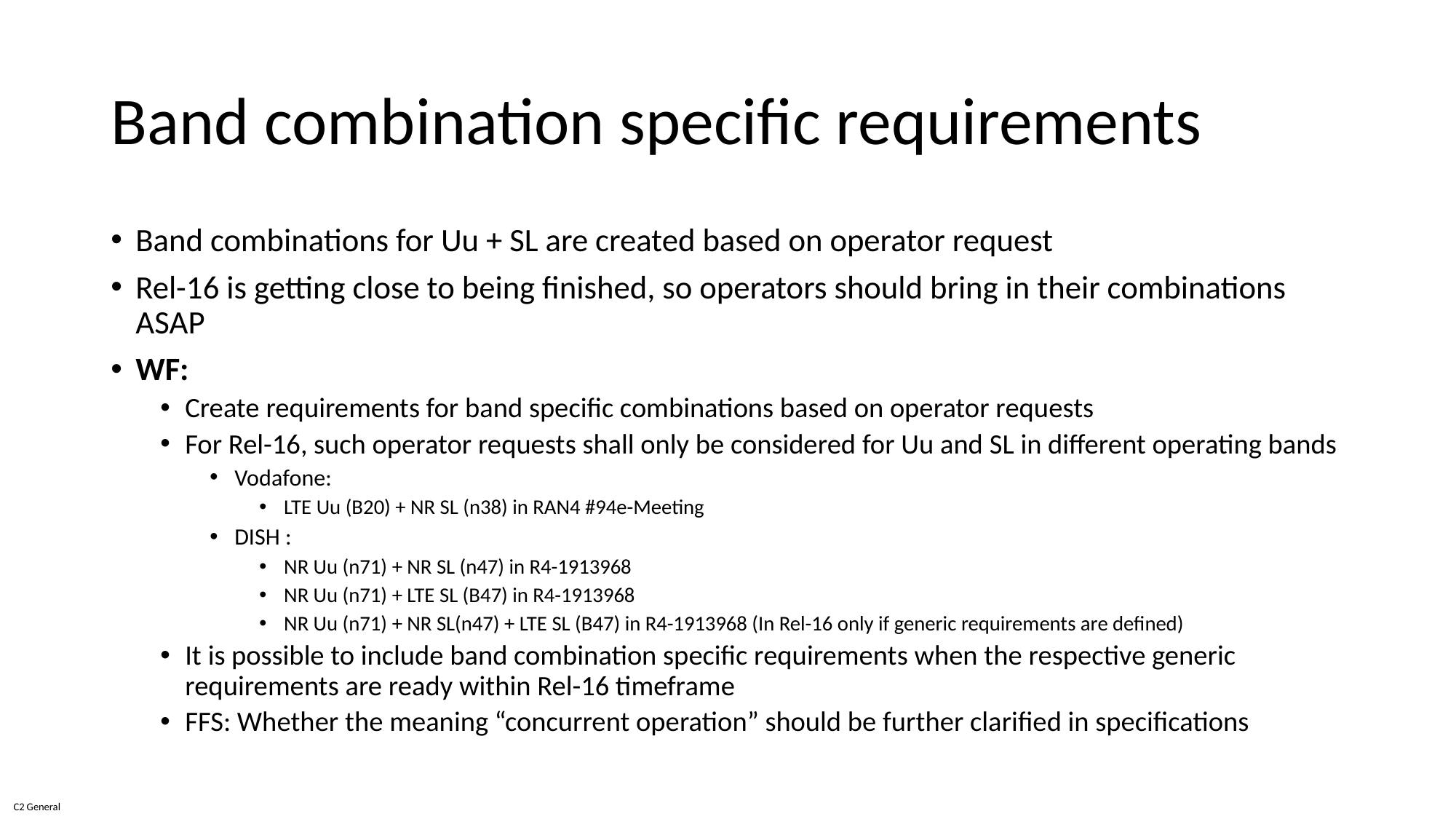

# Band combination specific requirements
Band combinations for Uu + SL are created based on operator request
Rel-16 is getting close to being finished, so operators should bring in their combinations ASAP
WF:
Create requirements for band specific combinations based on operator requests
For Rel-16, such operator requests shall only be considered for Uu and SL in different operating bands
Vodafone:
LTE Uu (B20) + NR SL (n38) in RAN4 #94e-Meeting
DISH :
NR Uu (n71) + NR SL (n47) in R4-1913968
NR Uu (n71) + LTE SL (B47) in R4-1913968
NR Uu (n71) + NR SL(n47) + LTE SL (B47) in R4-1913968 (In Rel-16 only if generic requirements are defined)
It is possible to include band combination specific requirements when the respective generic requirements are ready within Rel-16 timeframe
FFS: Whether the meaning “concurrent operation” should be further clarified in specifications